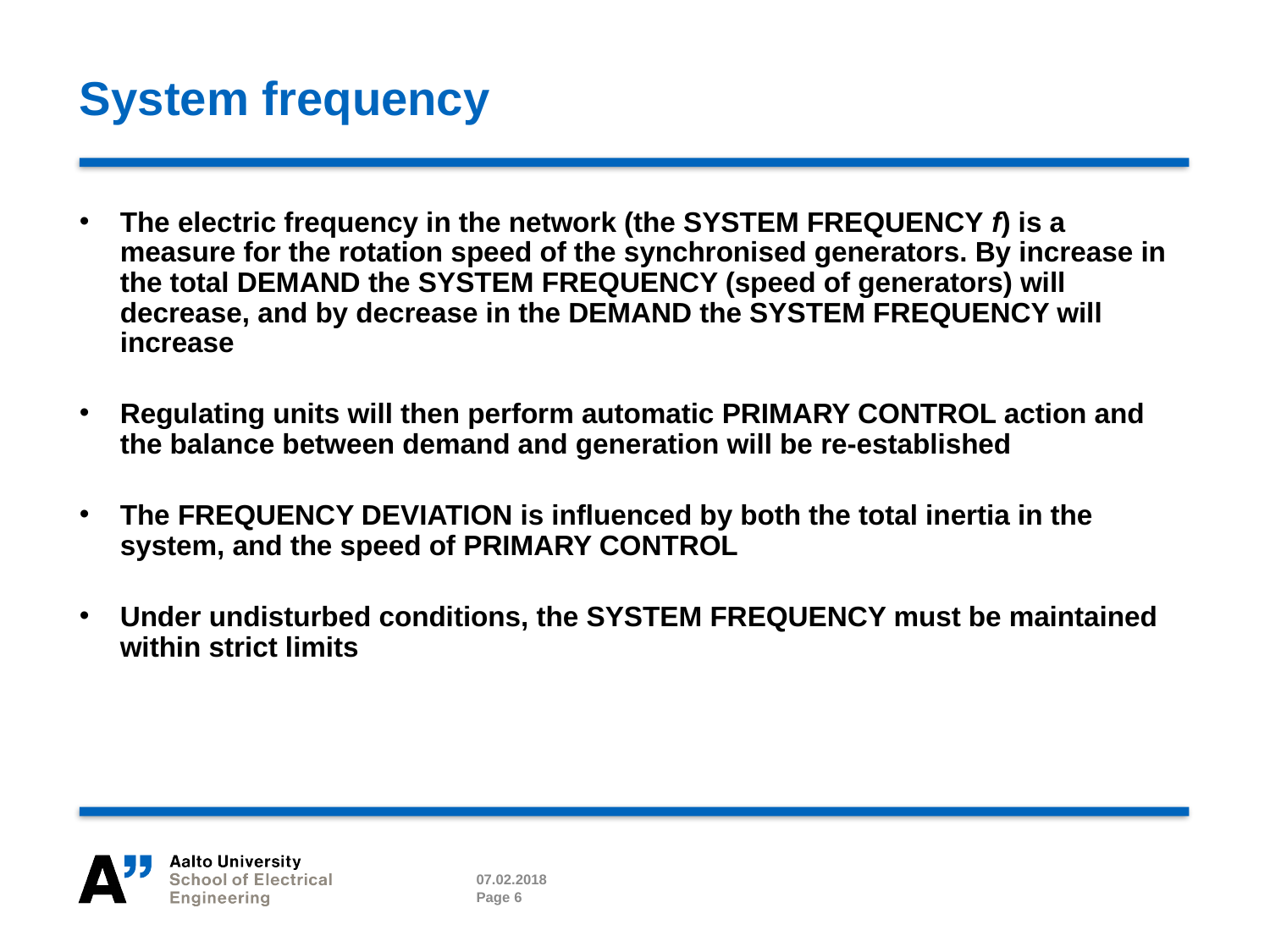

# System frequency
The electric frequency in the network (the SYSTEM FREQUENCY f) is a measure for the rotation speed of the synchronised generators. By increase in the total DEMAND the SYSTEM FREQUENCY (speed of generators) will decrease, and by decrease in the DEMAND the SYSTEM FREQUENCY will increase

Regulating units will then perform automatic PRIMARY CONTROL action and the balance between demand and generation will be re-established

The FREQUENCY DEVIATION is influenced by both the total inertia in the system, and the speed of PRIMARY CONTROL

Under undisturbed conditions, the SYSTEM FREQUENCY must be maintained within strict limits

07.02.2018
Page 6